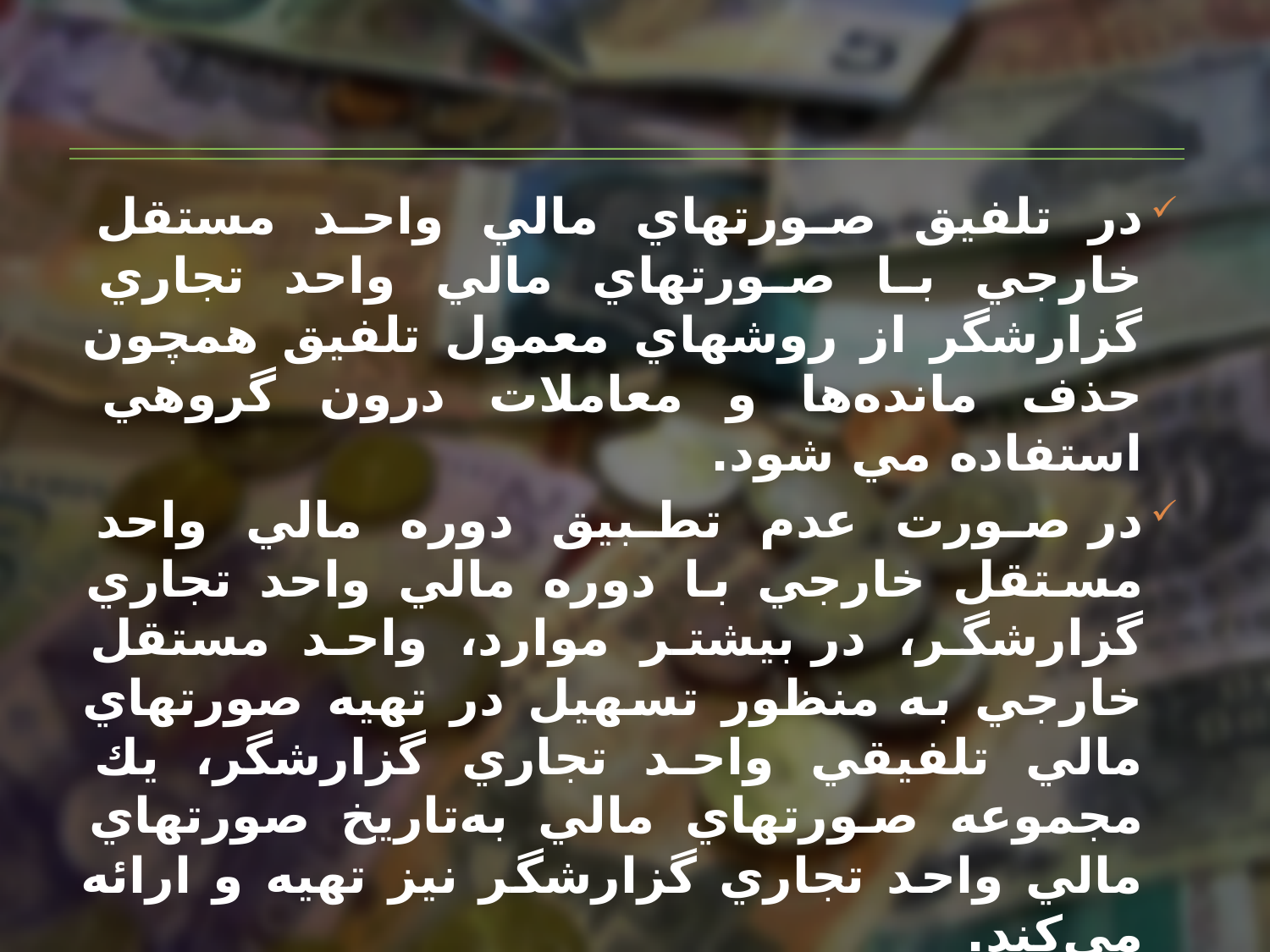

در تلفيق‌ صورتهاي‌ مالي‌ واحد مستقل‌ خارجي‌ با صورتهاي‌ مالي‌ واحد تجاري‌ گزارشگر از روشهاي‌ معمول‌ تلفيق‌ همچون‌ حذف‌ مانده‌ها و معاملات‌ درون‌ گروهي‌ استفاده‌ مي‌ شود.
در صورت‌ عدم‌ تطبيق‌ دوره‌ مالي‌ واحد مستقل‌ خارجي‌ با دوره‌ مالي‌ واحد تجاري‌ گزارشگر، در بيشتر موارد، واحد مستقل‌ خارجي‌ به منظور تسهيل‌ در تهيه‌ صورتهاي‌ مالي‌ تلفيقي‌ واحد تجاري‌ گزارشگر، يك‌ مجموعه‌ صورتهاي‌ مالي‌ به‌تاريخ‌ صورتهاي‌ مالي‌ واحد تجاري‌ گزارشگر نيز تهيه‌ و ارائه‌ مي‌كند.